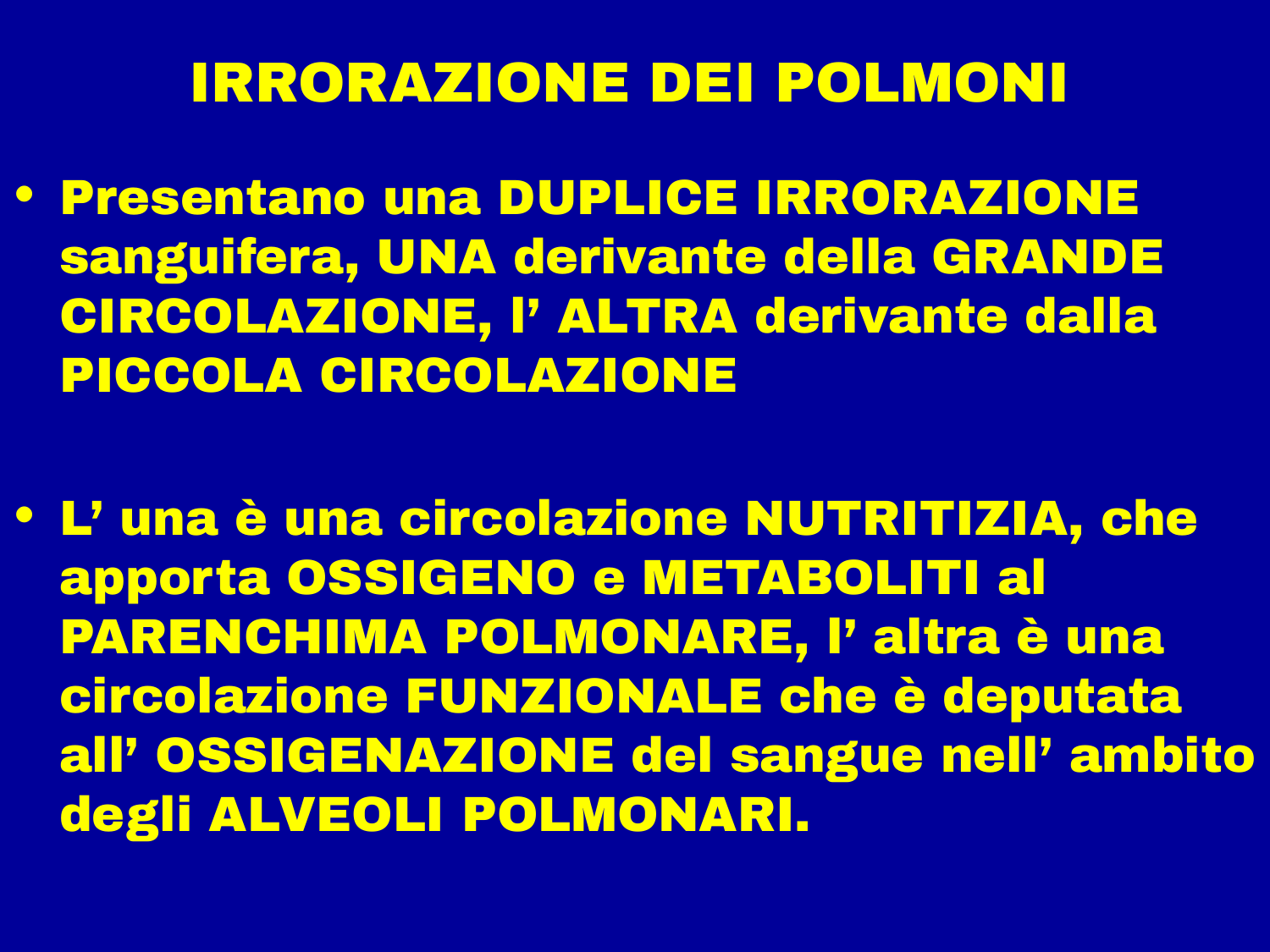

# IRRORAZIONE DEI POLMONI
Presentano una DUPLICE IRRORAZIONE sanguifera, UNA derivante della GRANDE CIRCOLAZIONE, l’ ALTRA derivante dalla PICCOLA CIRCOLAZIONE

L’ una è una circolazione NUTRITIZIA, che apporta OSSIGENO e METABOLITI al PARENCHIMA POLMONARE, l’ altra è una circolazione FUNZIONALE che è deputata all’ OSSIGENAZIONE del sangue nell’ ambito degli ALVEOLI POLMONARI.